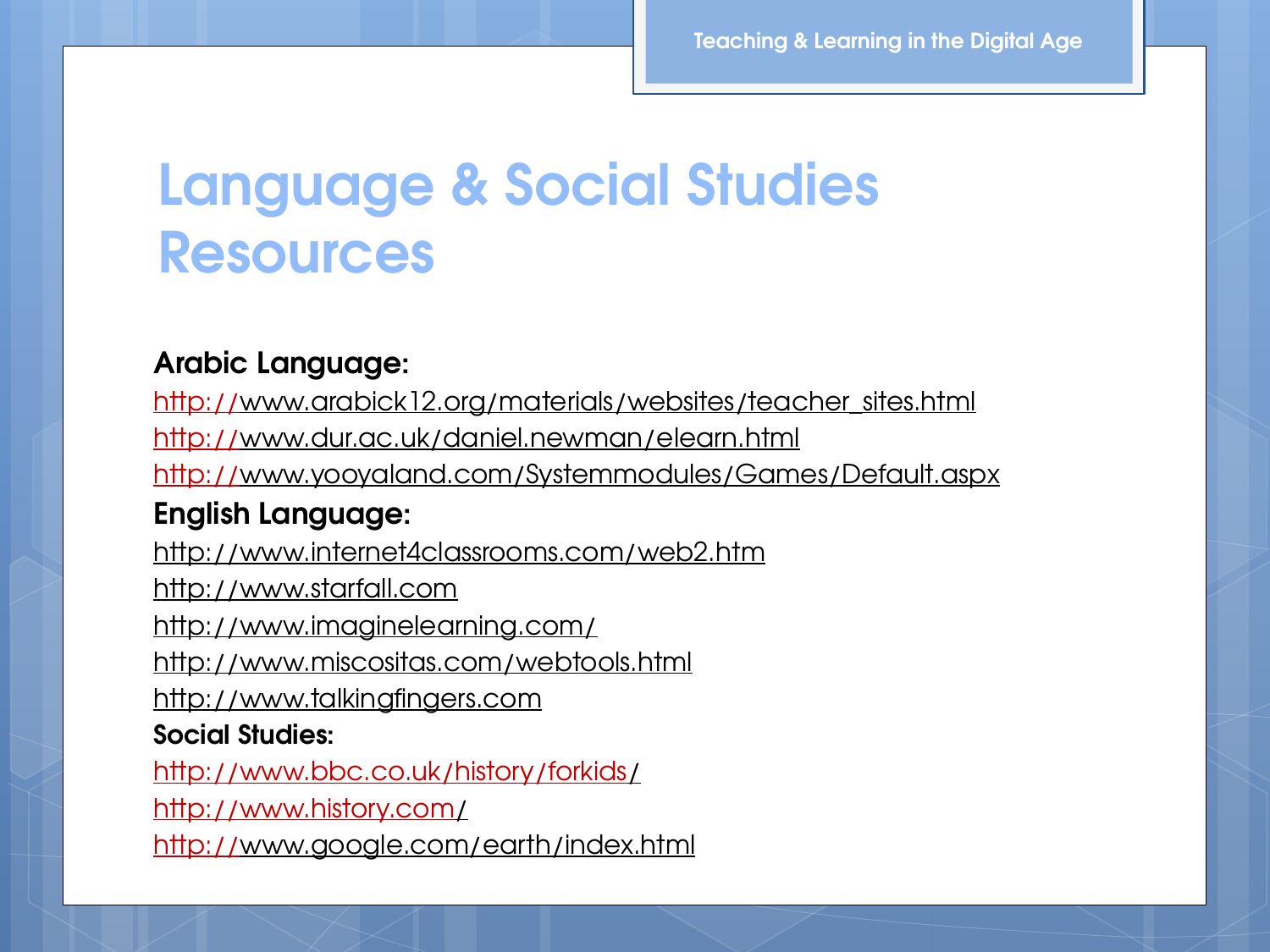

Teaching & Learning in the Digital Age
Language & Social Studies Resources

Arabic Language:
http://www.arabick12.org/materials/websites/teacher_sites.html
http://www.dur.ac.uk/daniel.newman/elearn.html
http://www.yooyaland.com/Systemmodules/Games/Default.aspx
English Language:
http://www.internet4classrooms.com/web2.htm
http://www.starfall.com
http://www.imaginelearning.com/
http://www.miscositas.com/webtools.html
http://www.talkingfingers.com
Social Studies:
http://www.bbc.co.uk/history/forkids/
http://www.history.com/
http://www.google.com/earth/index.html